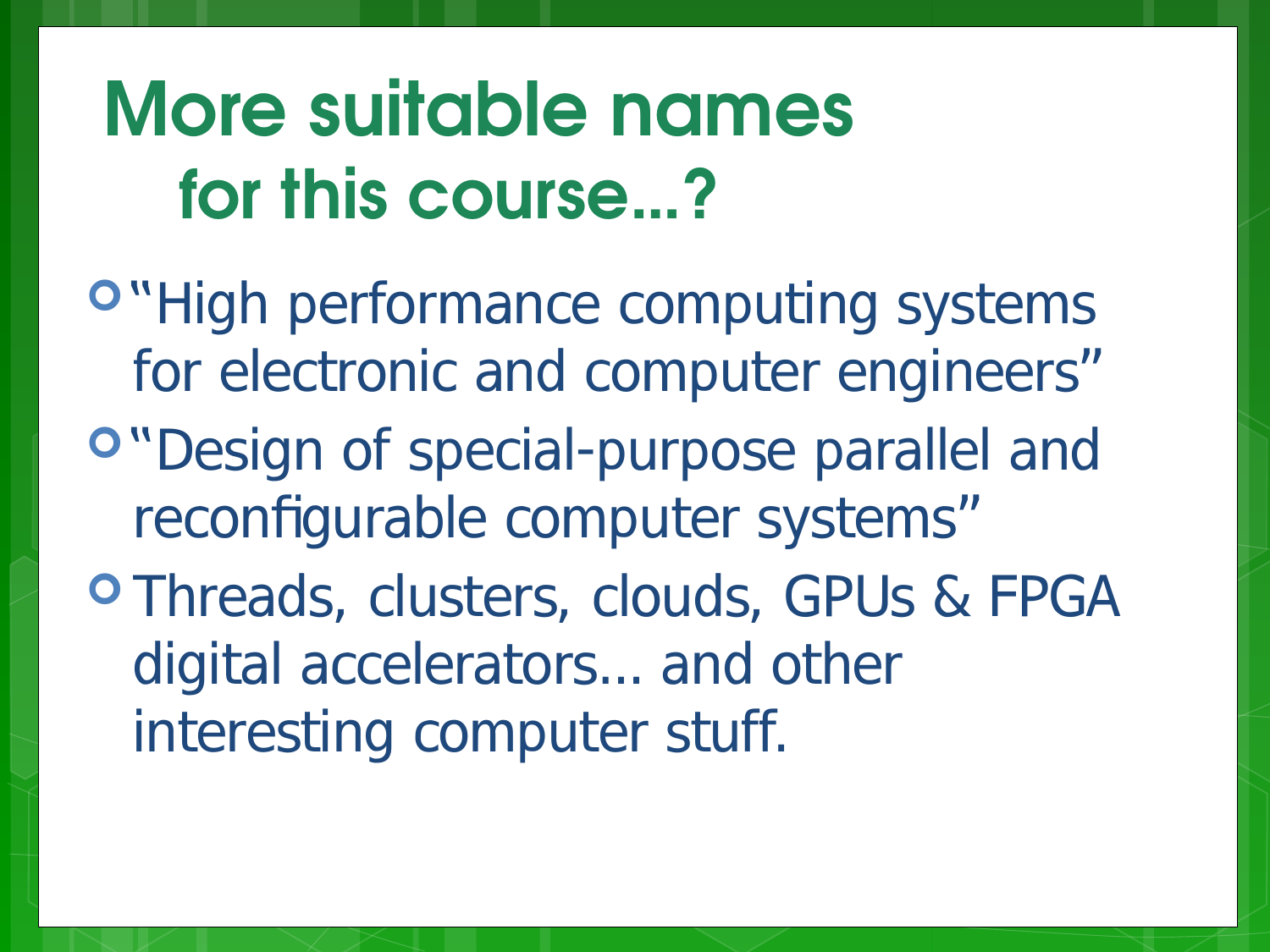

# More suitable names for this course…?
“High performance computing systems for electronic and computer engineers”
“Design of special-purpose parallel and reconfigurable computer systems”
Threads, clusters, clouds, GPUs & FPGA digital accelerators… and other interesting computer stuff.